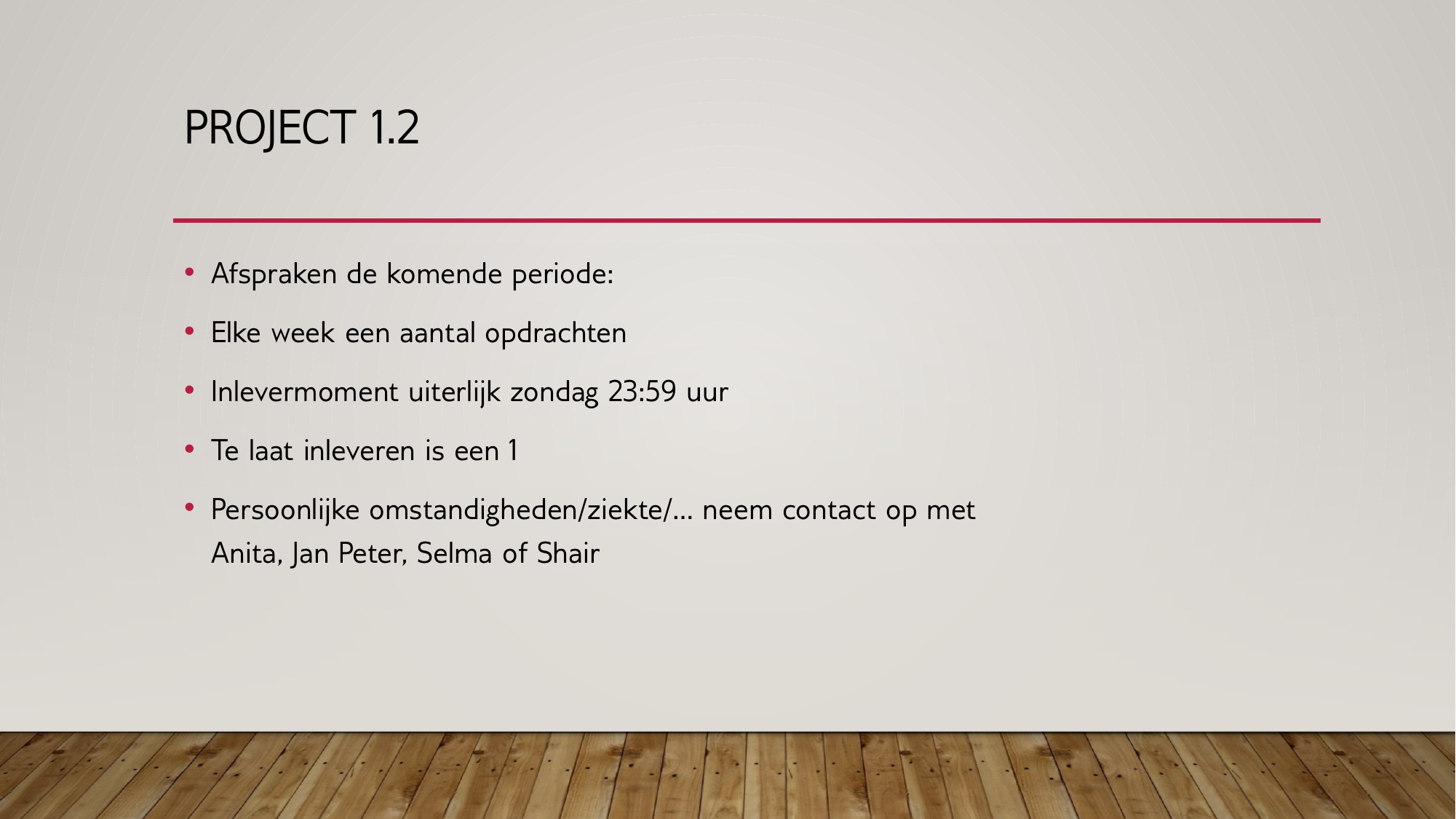

# Project 1.2
Afspraken de komende periode:
Elke week een aantal opdrachten
Inlevermoment uiterlijk zondag 23:59 uur
Te laat inleveren is een 1
Persoonlijke omstandigheden/ziekte/… neem contact op met
Anita, Jan Peter, Selma of Shair